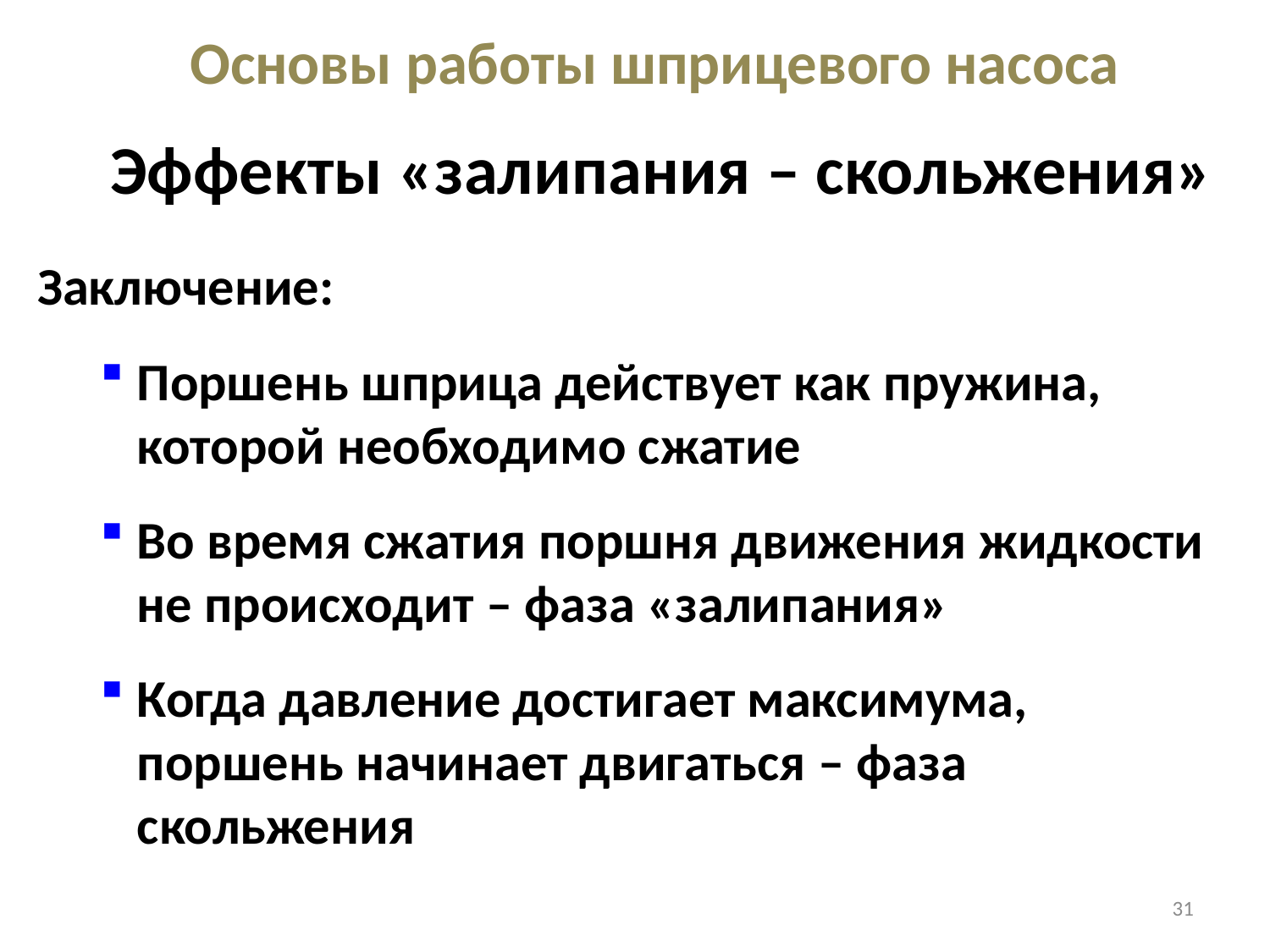

Основы работы шприцевого насоса
# Эффекты «залипания – скольжения»
Заключение:
Поршень шприца действует как пружина, которой необходимо сжатие
Во время сжатия поршня движения жидкости не происходит – фаза «залипания»
Когда давление достигает максимума, поршень начинает двигаться – фаза скольжения
31